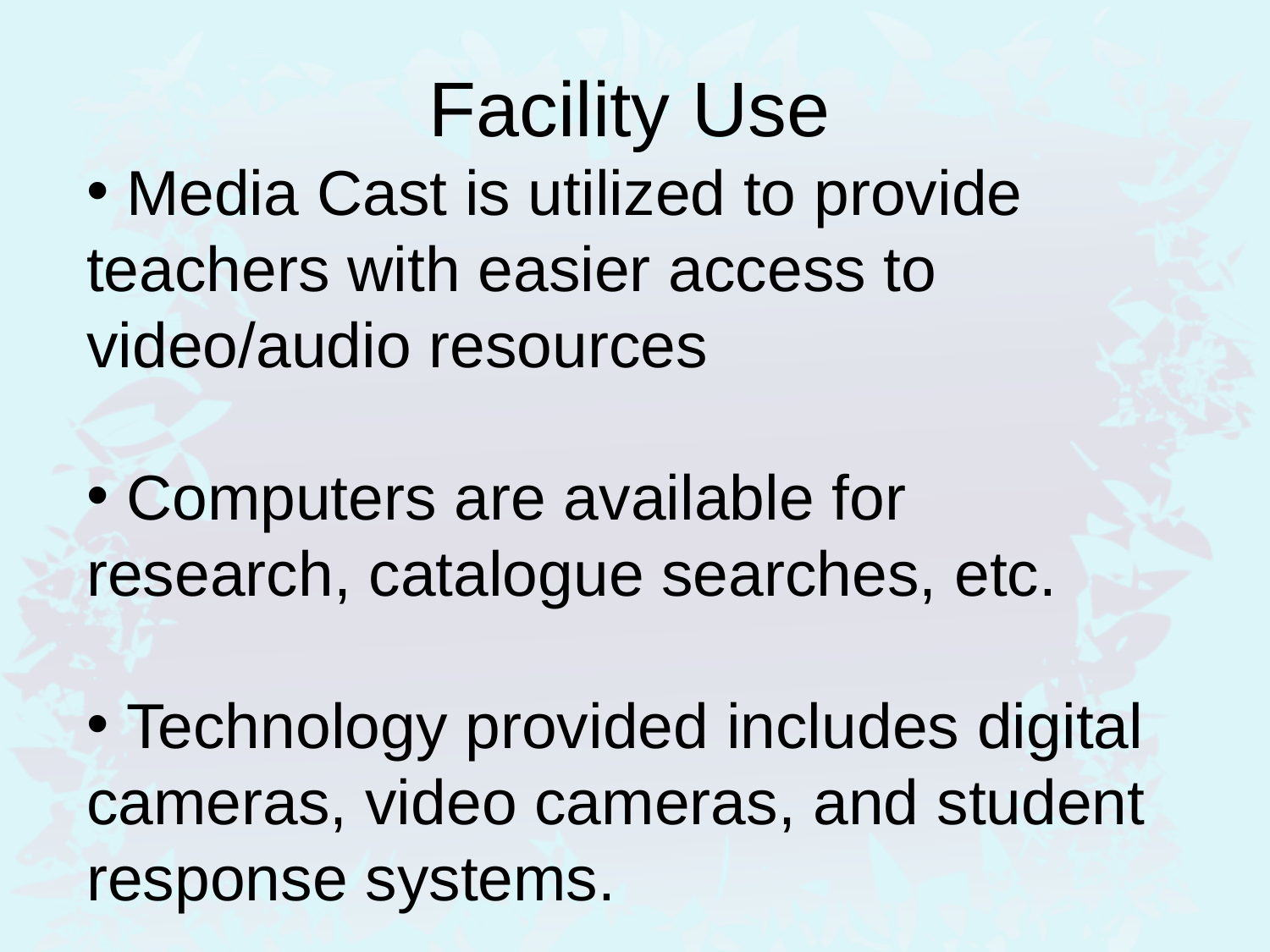

Facility Use
 Media Cast is utilized to provide teachers with easier access to video/audio resources

 Computers are available for research, catalogue searches, etc.

 Technology provided includes digital cameras, video cameras, and student response systems.